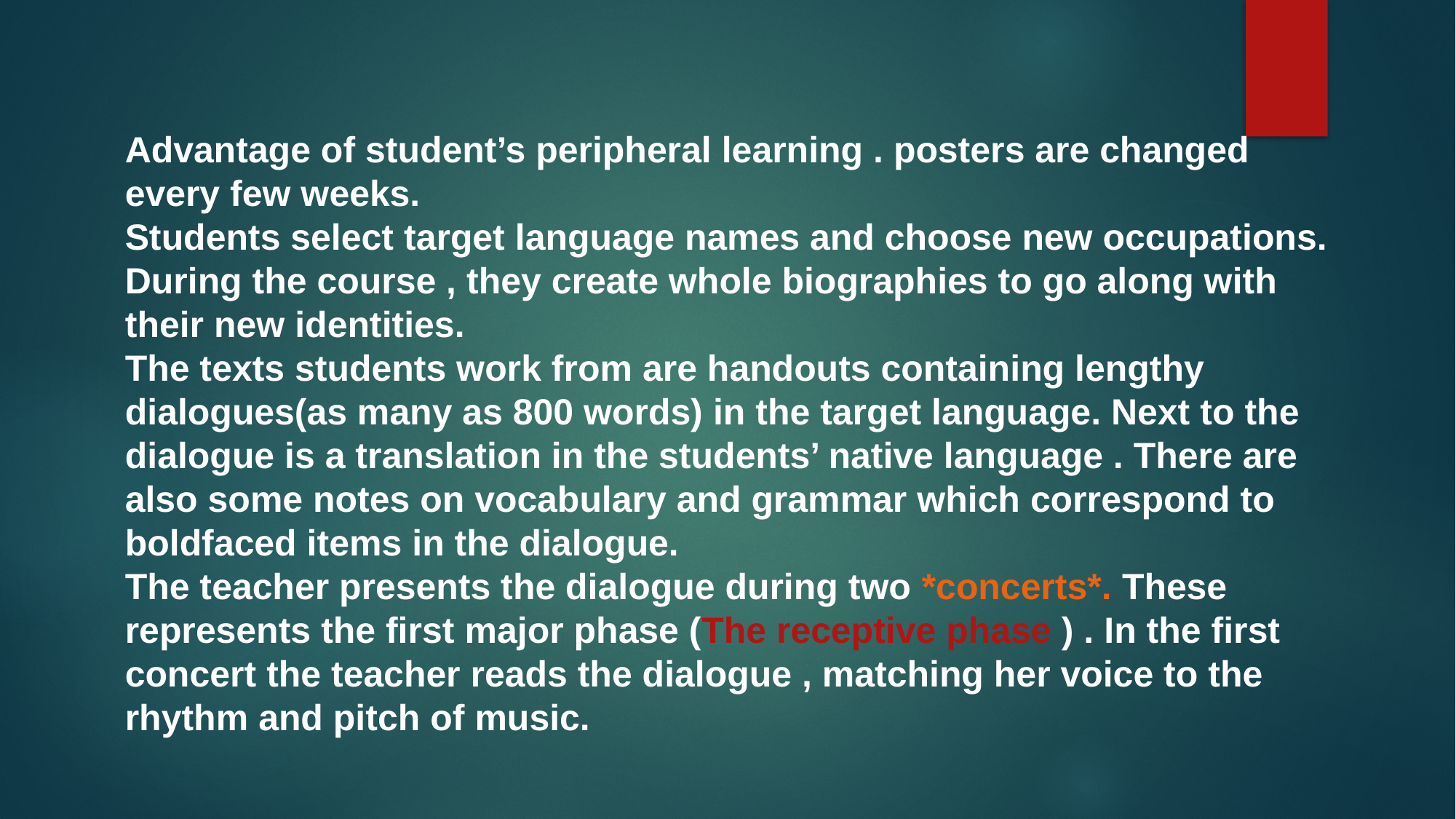

Advantage of student’s peripheral learning . posters are changed every few weeks.
Students select target language names and choose new occupations.
During the course , they create whole biographies to go along with their new identities.
The texts students work from are handouts containing lengthy dialogues(as many as 800 words) in the target language. Next to the dialogue is a translation in the students’ native language . There are also some notes on vocabulary and grammar which correspond to boldfaced items in the dialogue.
The teacher presents the dialogue during two *concerts*. These represents the first major phase (The receptive phase ) . In the first concert the teacher reads the dialogue , matching her voice to the rhythm and pitch of music.